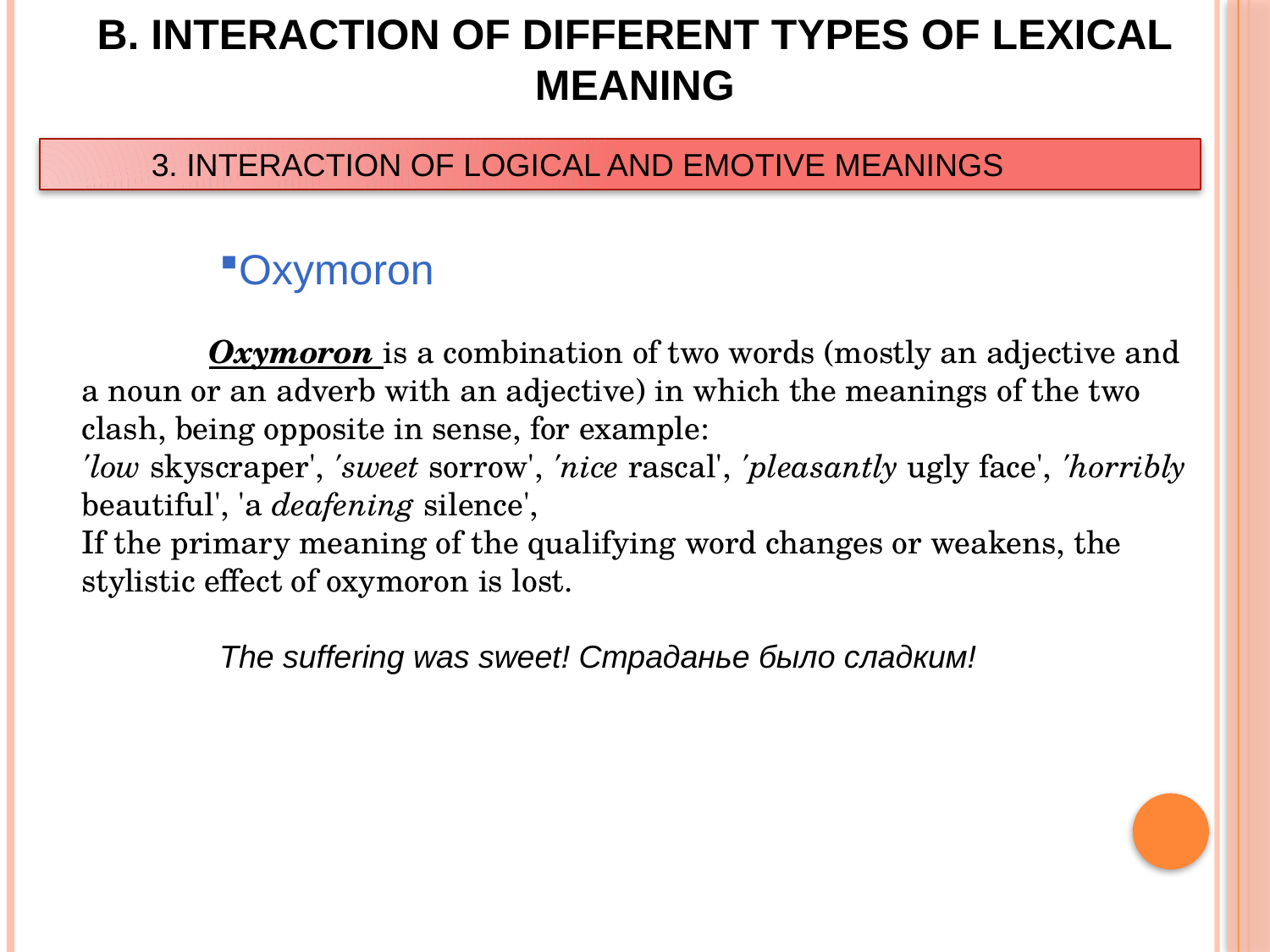

B. INTERACTION OF DIFFERENT TYPES OF LEXICAL MEANING
3. INTERACTION OF LOGICAL AND EMOTIVE MEANINGS

Oxymoron

 	Oxymoron is a combination of two words (mostly an adjective and a noun or an adverb with an adjective) in which the meanings of the two clash, being opposite in sense, for example:
'low skyscraper', 'sweet sorrow', 'nice rascal', 'pleasantly ugly face', 'horribly beautiful', 'a deafening silence',
If the primary meaning of the qualifying word changes or weakens, the stylistic effect of oxymoron is lost.

The suffering was sweet! Страданье было сладким!